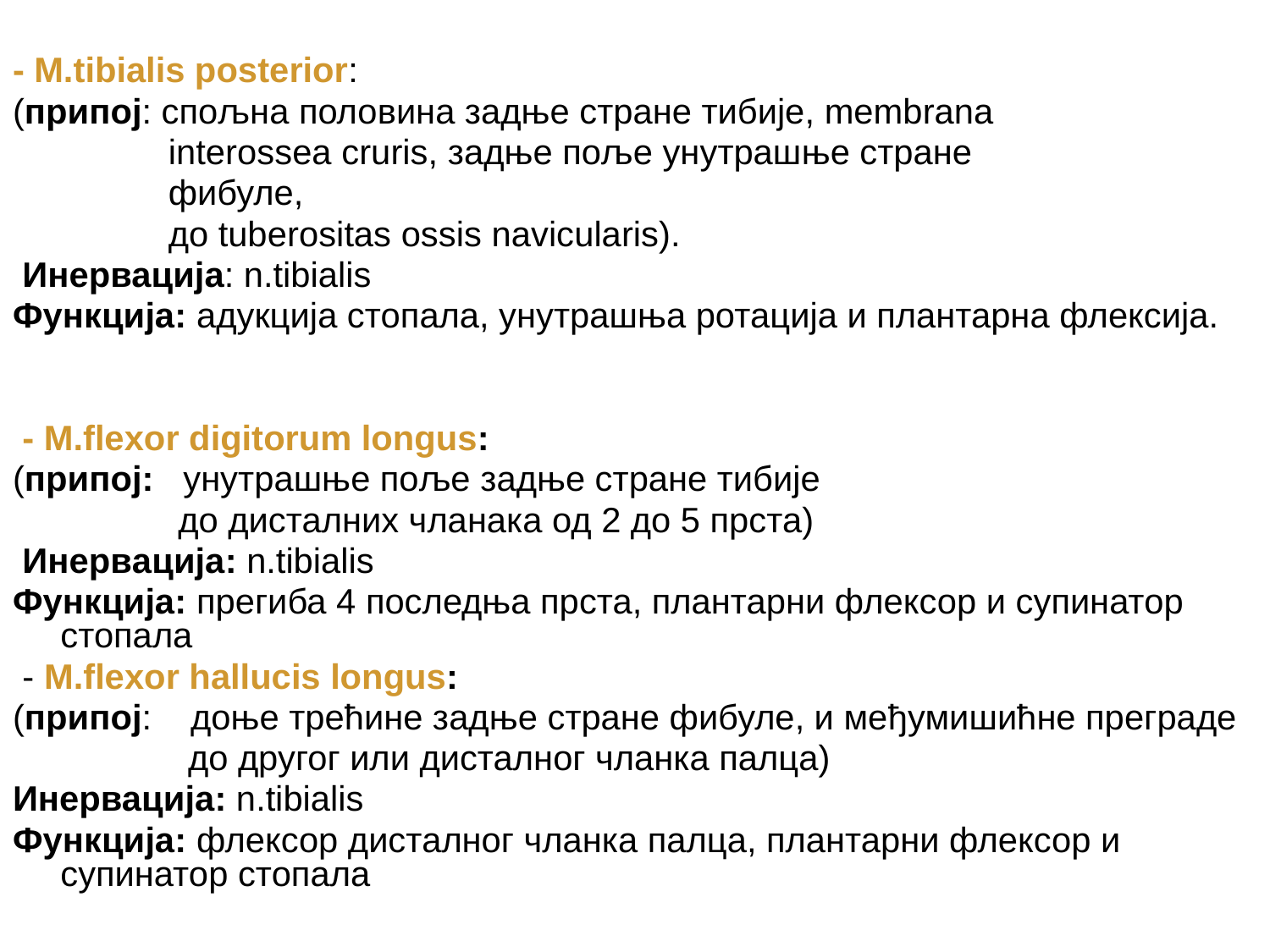

- M.tibialis posterior:
(припој: спољна половина задње стране тибије, membrana
                interossea cruris, задње поље унутрашње стране
                фибуле,
                до tuberositas ossis navicularis).
 Инервација: n.tibialis
Функција: адукција стопала, унутрашња ротација и плантарна флексија.

 - M.flexor digitorum longus:
(припој:   унутрашње поље задње стране тибије
                 до дисталних чланака од 2 до 5 прста)
 Инервaција: n.tibialis
Функција: прегиба 4 последња прста, плантарни флексор и супинатор стопала
 - M.flexor hallucis longus:
(припој:    доње трећине задње стране фибуле, и међумишићне преграде
                  до другог или дисталног чланка палца)
Инервација: n.tibialis
Функција: флексор дисталног чланка палца, плантарни флексор и супинатор стопала